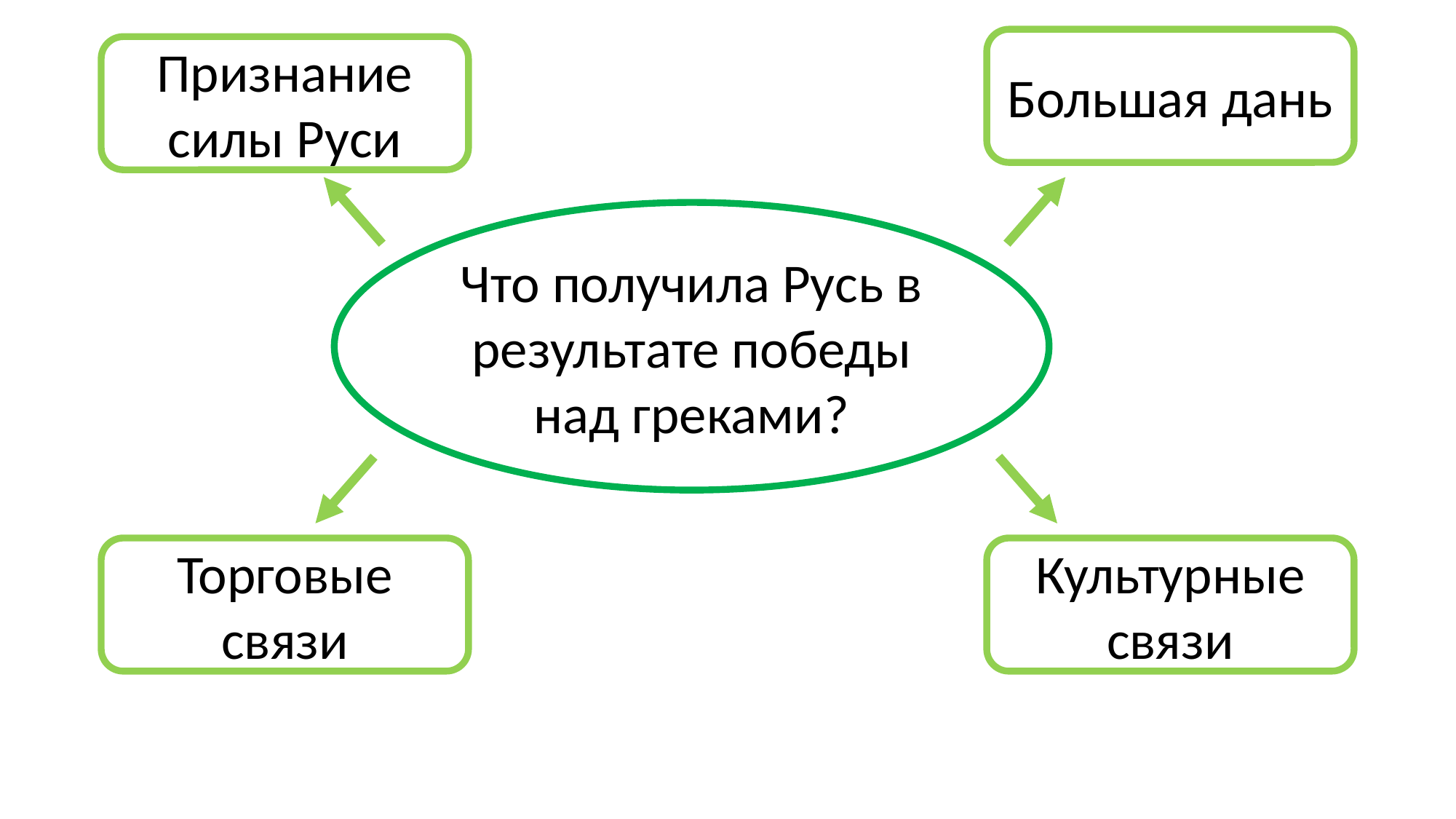

Большая дань
Признание силы Руси
Что получила Русь в результате победы над греками?
Культурные связи
Торговые связи